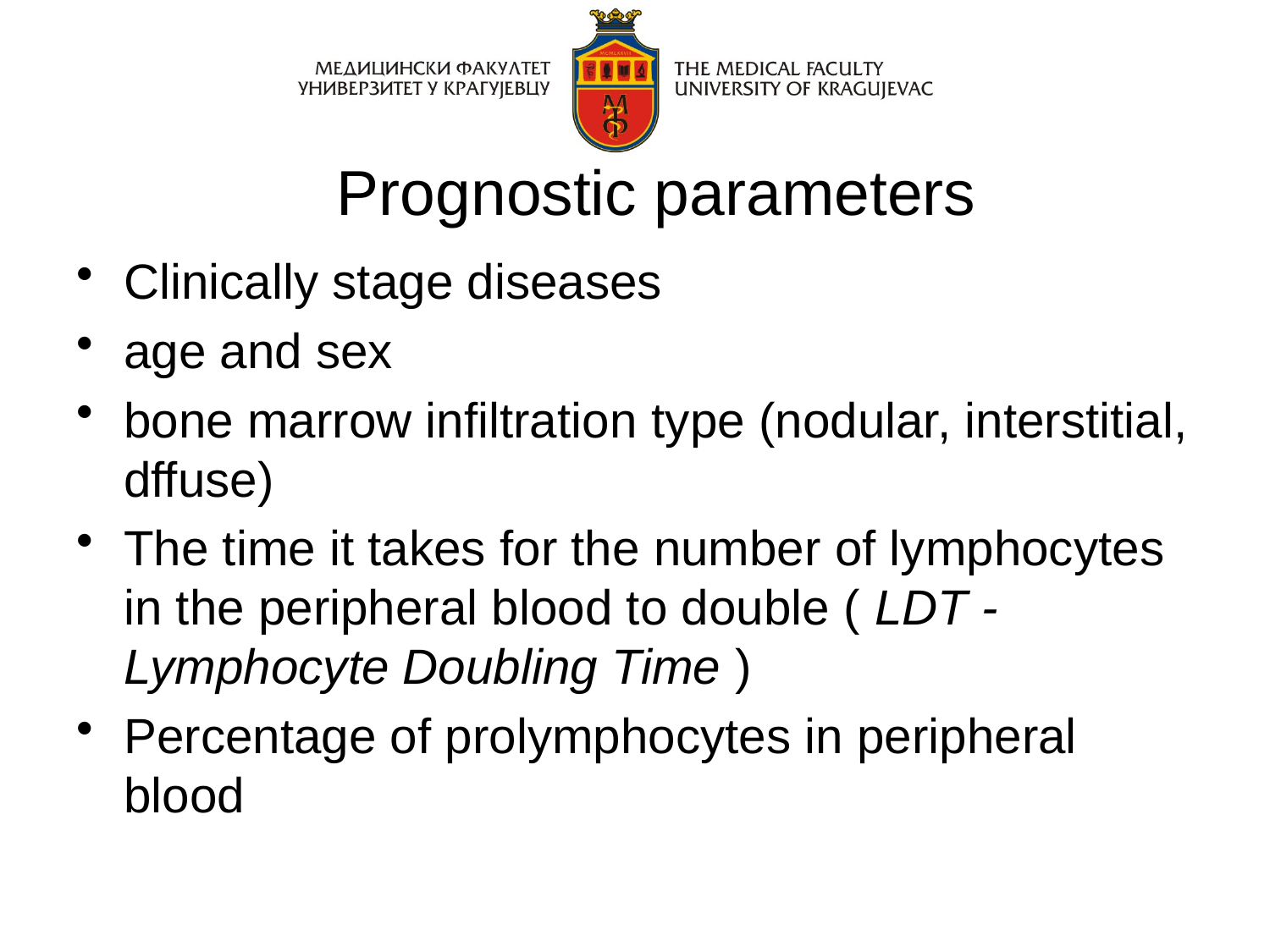

# Prognostic parameters

Clinically stage diseases
age and sex
bone marrow infiltration type (nodular, interstitial, dffuse)
The time it takes for the number of lymphocytes in the peripheral blood to double ( LDT - Lymphocyte Doubling Time )
Percentage of prolymphocytes in peripheral blood